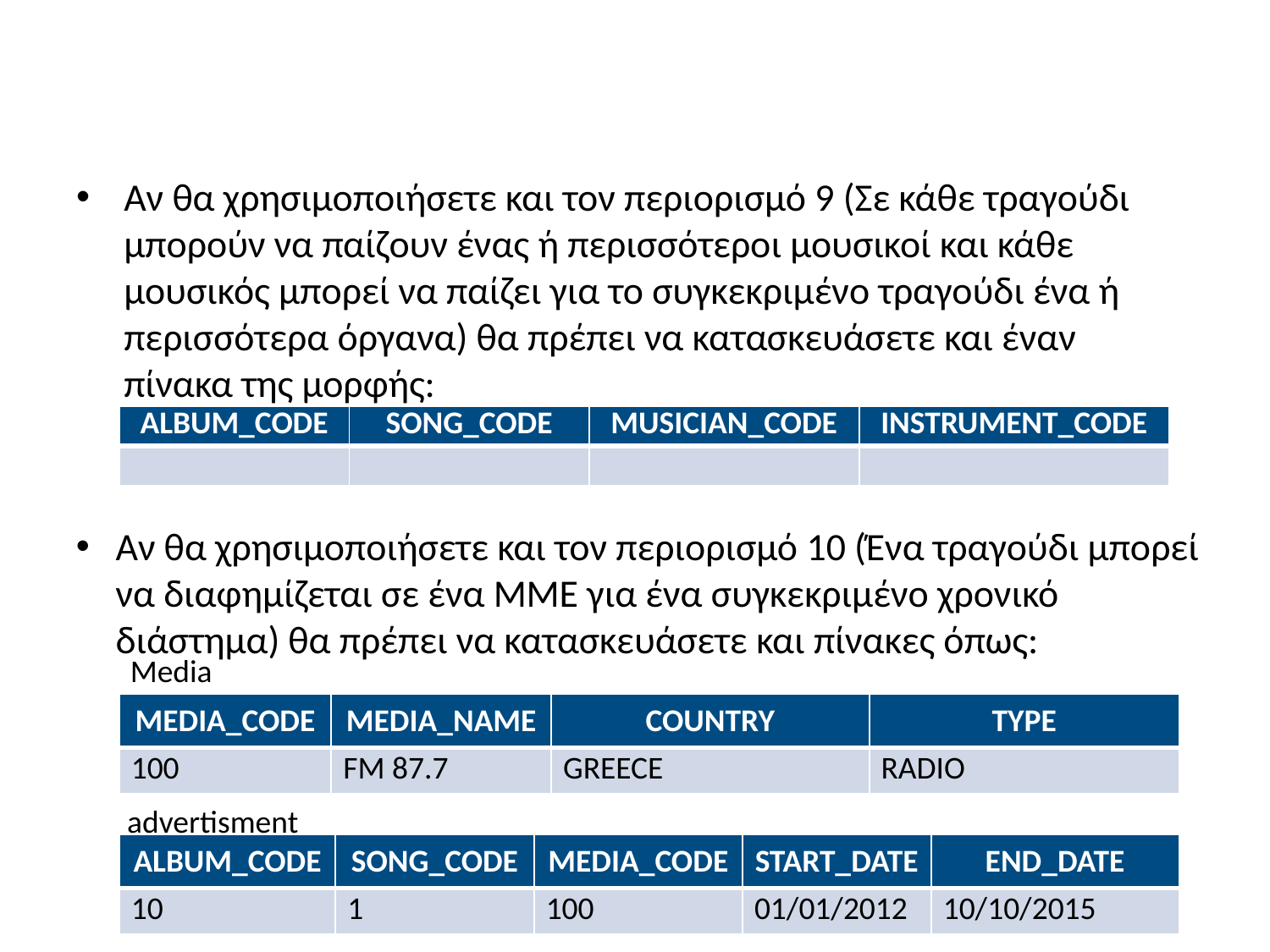

#
Αν θα χρησιμοποιήσετε και τον περιορισμό 9 (Σε κάθε τραγούδι μπορούν να παίζουν ένας ή περισσότεροι μουσικοί και κάθε μουσικός μπορεί να παίζει για το συγκεκριμένο τραγούδι ένα ή περισσότερα όργανα) θα πρέπει να κατασκευάσετε και έναν πίνακα της μορφής:
| ALBUM\_CODE | SONG\_CODE | MUSICIAN\_CODE | INSTRUMENT\_CODE |
| --- | --- | --- | --- |
|  |  |  |  |
Αν θα χρησιμοποιήσετε και τον περιορισμό 10 (Ένα τραγούδι μπορεί να διαφημίζεται σε ένα ΜΜΕ για ένα συγκεκριμένο χρονικό διάστημα) θα πρέπει να κατασκευάσετε και πίνακες όπως:
Media
| MEDIA\_CODE | MEDIA\_NAME | COUNTRY | TYPE |
| --- | --- | --- | --- |
| 100 | FM 87.7 | GREECE | RADIO |
advertisment
| ALBUM\_CODE | SONG\_CODE | MEDIA\_CODE | START\_DATE | END\_DATE |
| --- | --- | --- | --- | --- |
| 10 | 1 | 100 | 01/01/2012 | 10/10/2015 |